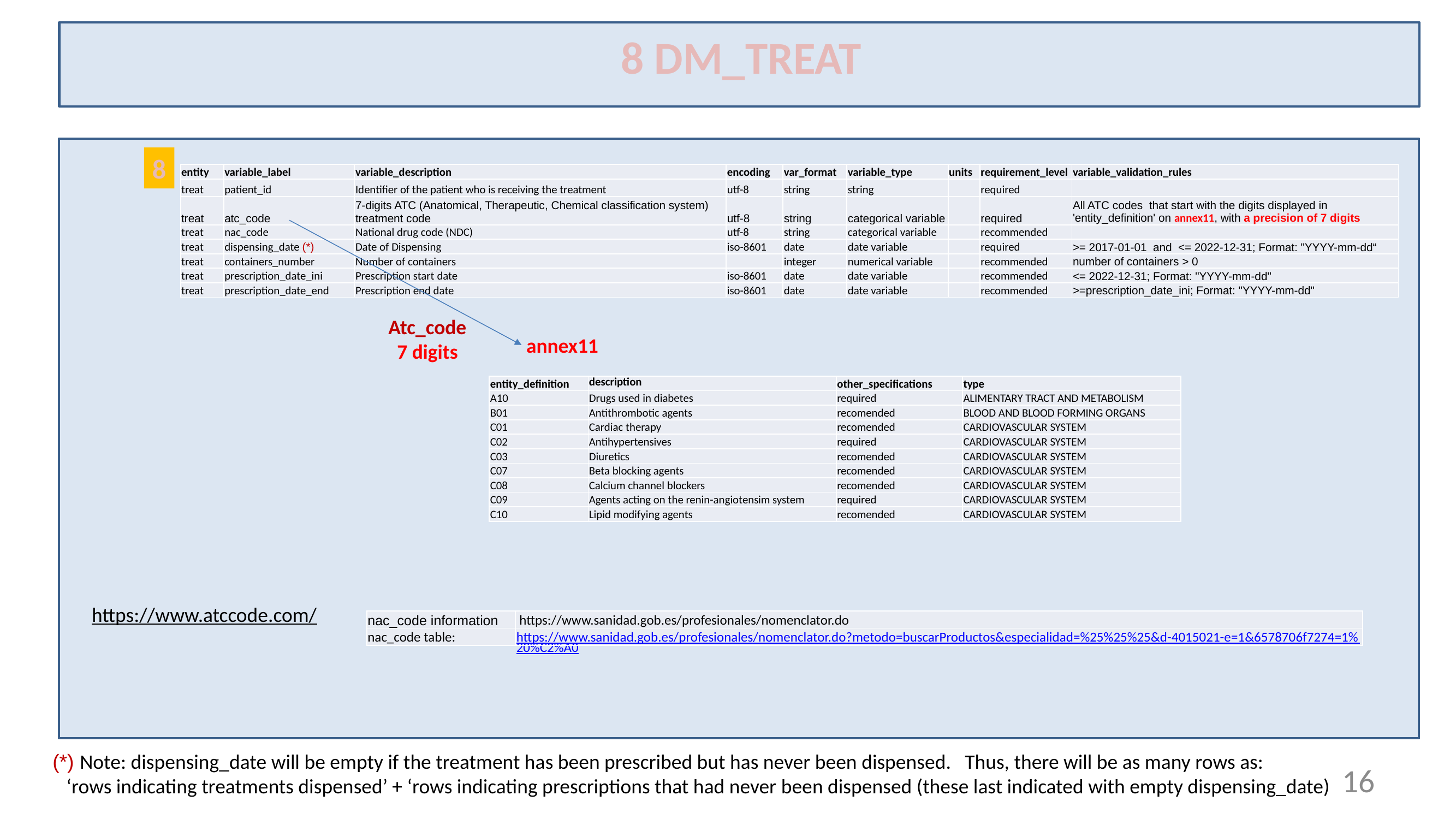

8 DM_TREAT

8
| entity | variable\_label | variable\_description | encoding | var\_format | variable\_type | units | requirement\_level | variable\_validation\_rules |
| --- | --- | --- | --- | --- | --- | --- | --- | --- |
| treat | patient\_id | Identifier of the patient who is receiving the treatment | utf-8 | string | string |  | required |  |
| treat | atc\_code | 7-digits ATC (Anatomical, Therapeutic, Chemical classification system) treatment code | utf-8 | string | categorical variable |  | required | All ATC codes that start with the digits displayed in 'entity\_definition' on annex11, with a precision of 7 digits |
| treat | nac\_code | National drug code (NDC) | utf-8 | string | categorical variable |  | recommended |  |
| treat | dispensing\_date (\*) | Date of Dispensing | iso-8601 | date | date variable |  | required | >= 2017-01-01 and <= 2022-12-31; Format: "YYYY-mm-dd“ |
| treat | containers\_number | Number of containers |  | integer | numerical variable |  | recommended | number of containers > 0 |
| treat | prescription\_date\_ini | Prescription start date | iso-8601 | date | date variable |  | recommended | <= 2022-12-31; Format: "YYYY-mm-dd" |
| treat | prescription\_date\_end | Prescription end date | iso-8601 | date | date variable |  | recommended | >=prescription\_date\_ini; Format: "YYYY-mm-dd" |
Atc_code
7 digits
annex11
| entity\_definition | description | other\_specifications | type |
| --- | --- | --- | --- |
| A10 | Drugs used in diabetes | required | ALIMENTARY TRACT AND METABOLISM |
| B01 | Antithrombotic agents | recomended | BLOOD AND BLOOD FORMING ORGANS |
| C01 | Cardiac therapy | recomended | CARDIOVASCULAR SYSTEM |
| C02 | Antihypertensives | required | CARDIOVASCULAR SYSTEM |
| C03 | Diuretics | recomended | CARDIOVASCULAR SYSTEM |
| C07 | Beta blocking agents | recomended | CARDIOVASCULAR SYSTEM |
| C08 | Calcium channel blockers | recomended | CARDIOVASCULAR SYSTEM |
| C09 | Agents acting on the renin-angiotensim system | required | CARDIOVASCULAR SYSTEM |
| C10 | Lipid modifying agents | recomended | CARDIOVASCULAR SYSTEM |
https://www.atccode.com/
| nac\_code information | https://www.sanidad.gob.es/profesionales/nomenclator.do |
| --- | --- |
| nac\_code table: | https://www.sanidad.gob.es/profesionales/nomenclator.do?metodo=buscarProductos&especialidad=%25%25%25&d-4015021-e=1&6578706f7274=1%20%C2%A0 |
(*) Note: dispensing_date will be empty if the treatment has been prescribed but has never been dispensed.   Thus, there will be as many rows as:
   ‘rows indicating treatments dispensed’ + ‘rows indicating prescriptions that had never been dispensed (these last indicated with empty dispensing_date)